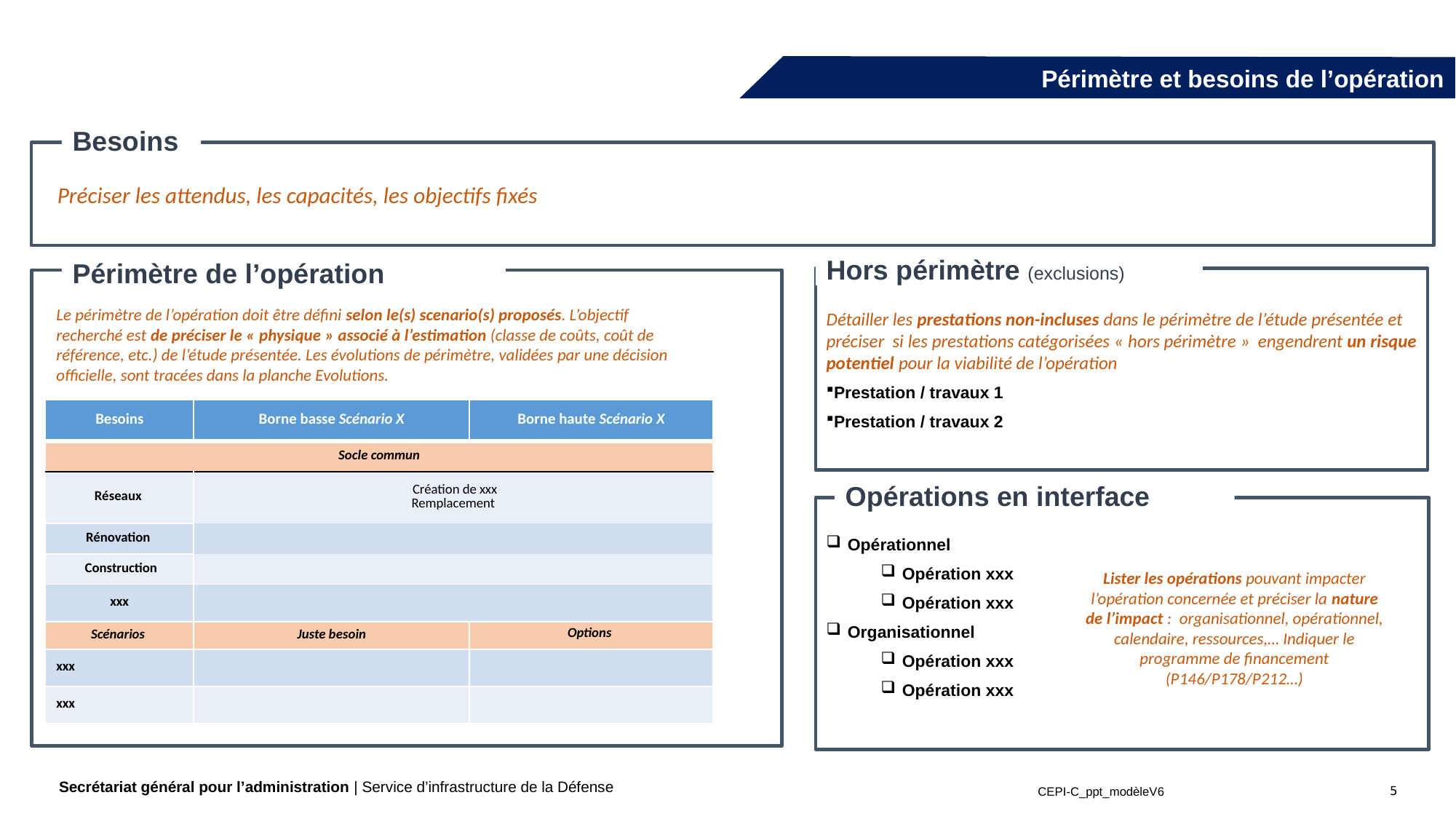

Périmètre et besoins de l’opération
Besoins

   Préciser les attendus, les capacités, les objectifs fixés
Hors périmètre (exclusions)
Périmètre de l’opération
Détailler les prestations non-incluses dans le périmètre de l’étude présentée et préciser  si les prestations catégorisées « hors périmètre »  engendrent un risque potentiel pour la viabilité de l’opération
Prestation / travaux 1
Prestation / travaux 2

Le périmètre de l’opération doit être défini selon le(s) scenario(s) proposés. L’objectif recherché est de préciser le « physique » associé à l’estimation (classe de coûts, coût de référence, etc.) de l’étude présentée. Les évolutions de périmètre, validées par une décision officielle, sont tracées dans la planche Evolutions.
| Besoins | Borne basse Scénario X | Borne haute Scénario X |
| --- | --- | --- |
| Socle commun |  |  |
| Réseaux | Création de xxx Remplacement |  |
| Rénovation |  |  |
| Construction |  |  |
| xxx |  |  |
| Scénarios | Juste besoin | Options |
| xxx |  |  |
| xxx |  |  |
Opérations en interface

Opérationnel
Opération xxx
Opération xxx
Organisationnel
Opération xxx
Opération xxx

Lister les opérations pouvant impacter l’opération concernée et préciser la nature de l’impact :  organisationnel, opérationnel, calendaire, ressources,… Indiquer le programme de financement (P146/P178/P212…)
5
CEPI-C_ppt_modèleV6